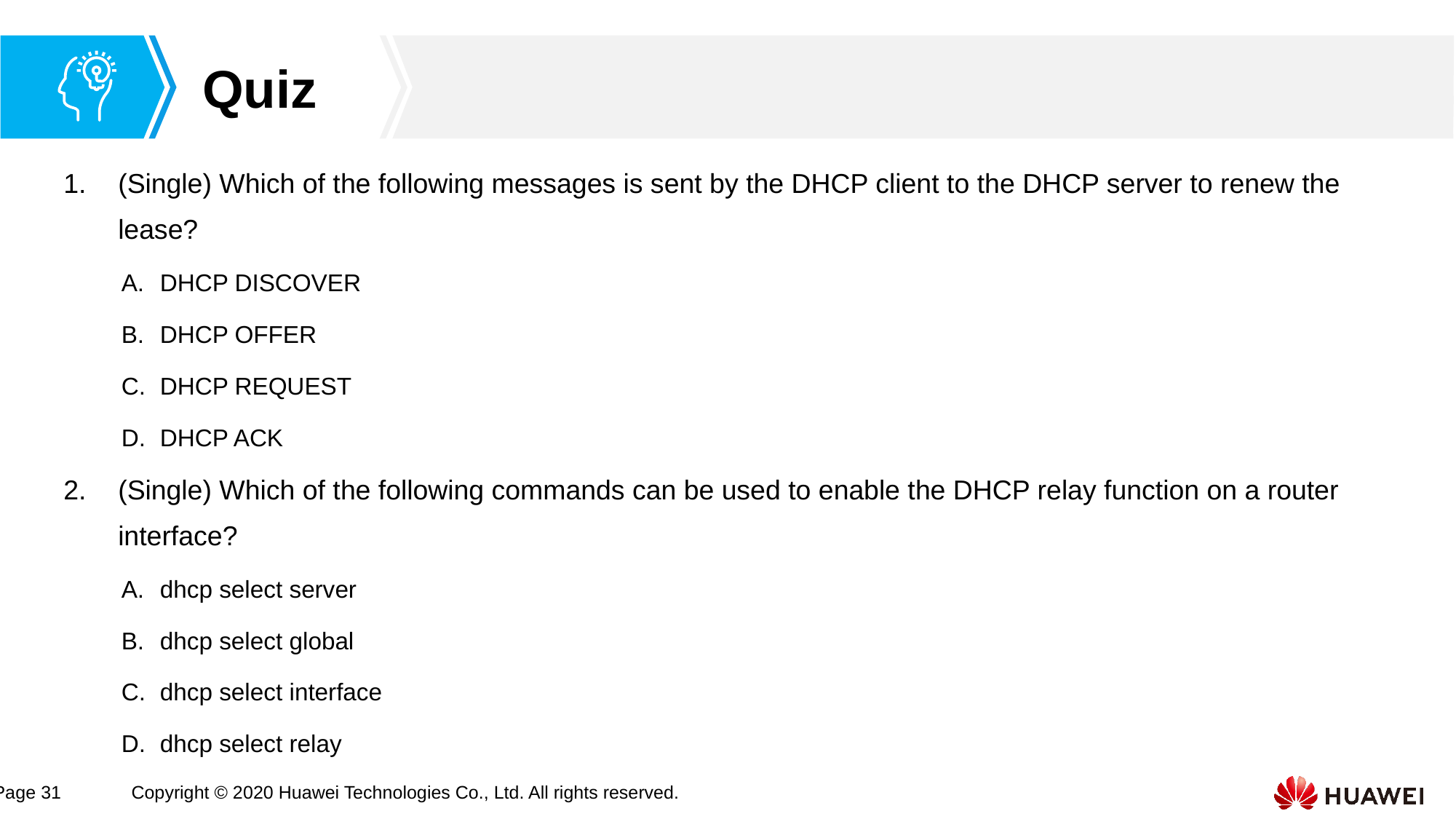

(Single) Which of the following messages is sent by the DHCP client to the DHCP server to renew the lease?
DHCP DISCOVER
DHCP OFFER
DHCP REQUEST
DHCP ACK
(Single) Which of the following commands can be used to enable the DHCP relay function on a router interface?
dhcp select server
dhcp select global
dhcp select interface
dhcp select relay